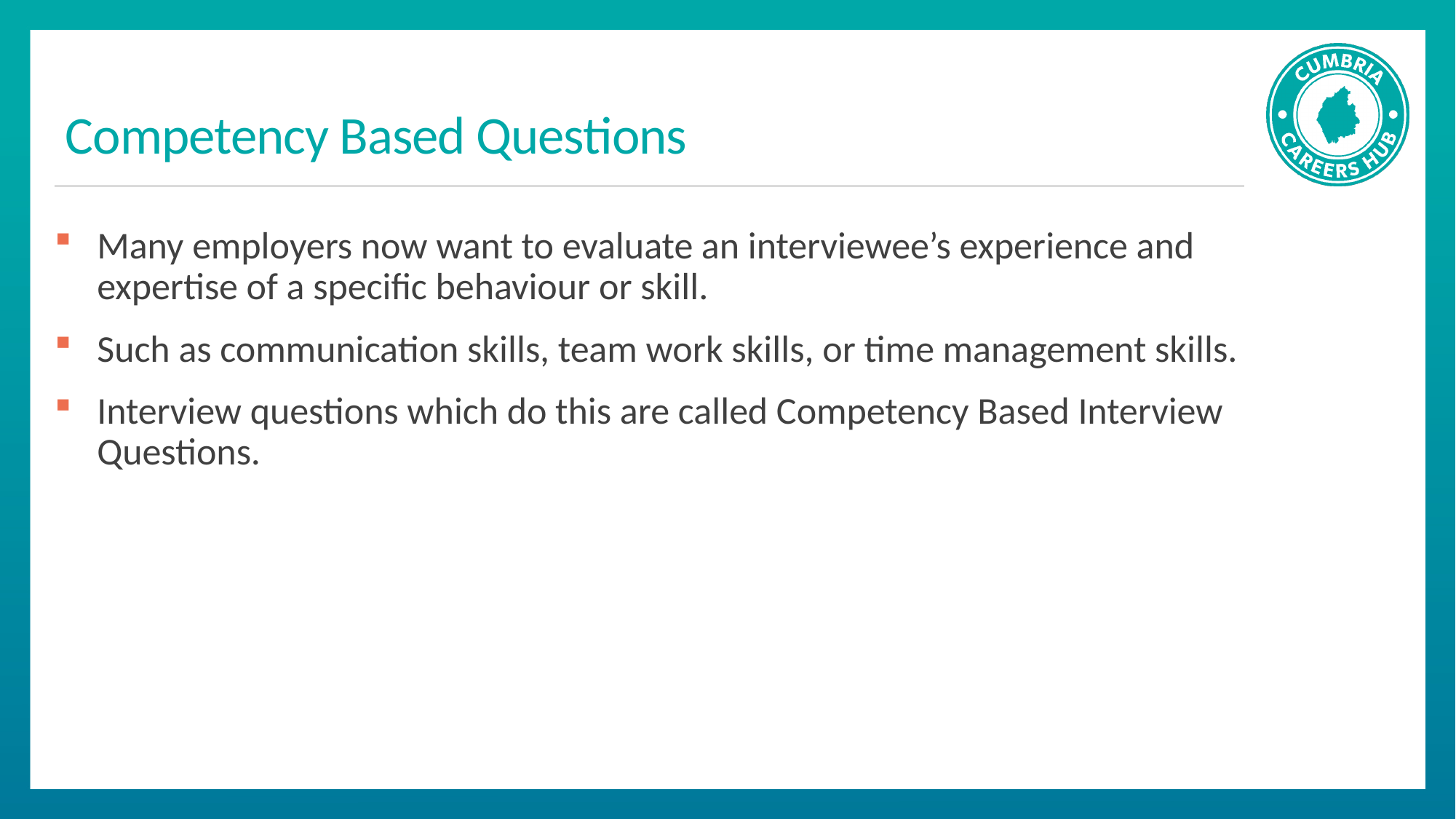

# Competency Based Questions
Many employers now want to evaluate an interviewee’s experience and expertise of a specific behaviour or skill.
Such as communication skills, team work skills, or time management skills.
Interview questions which do this are called Competency Based Interview Questions.